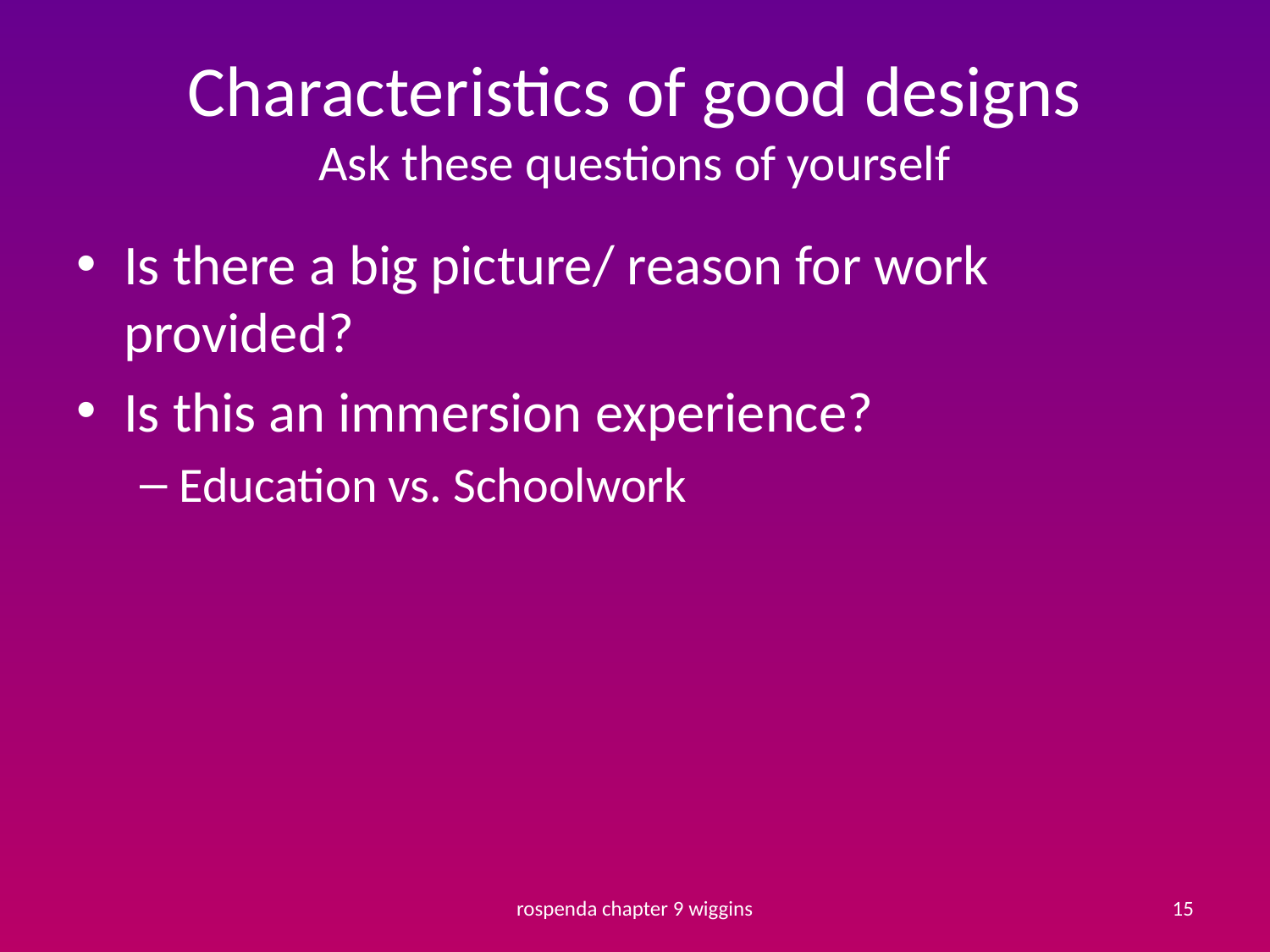

# Characteristics of good designs Ask these questions of yourself
Is there a big picture/ reason for work provided?
Is this an immersion experience?
Education vs. Schoolwork
rospenda chapter 9 wiggins
15